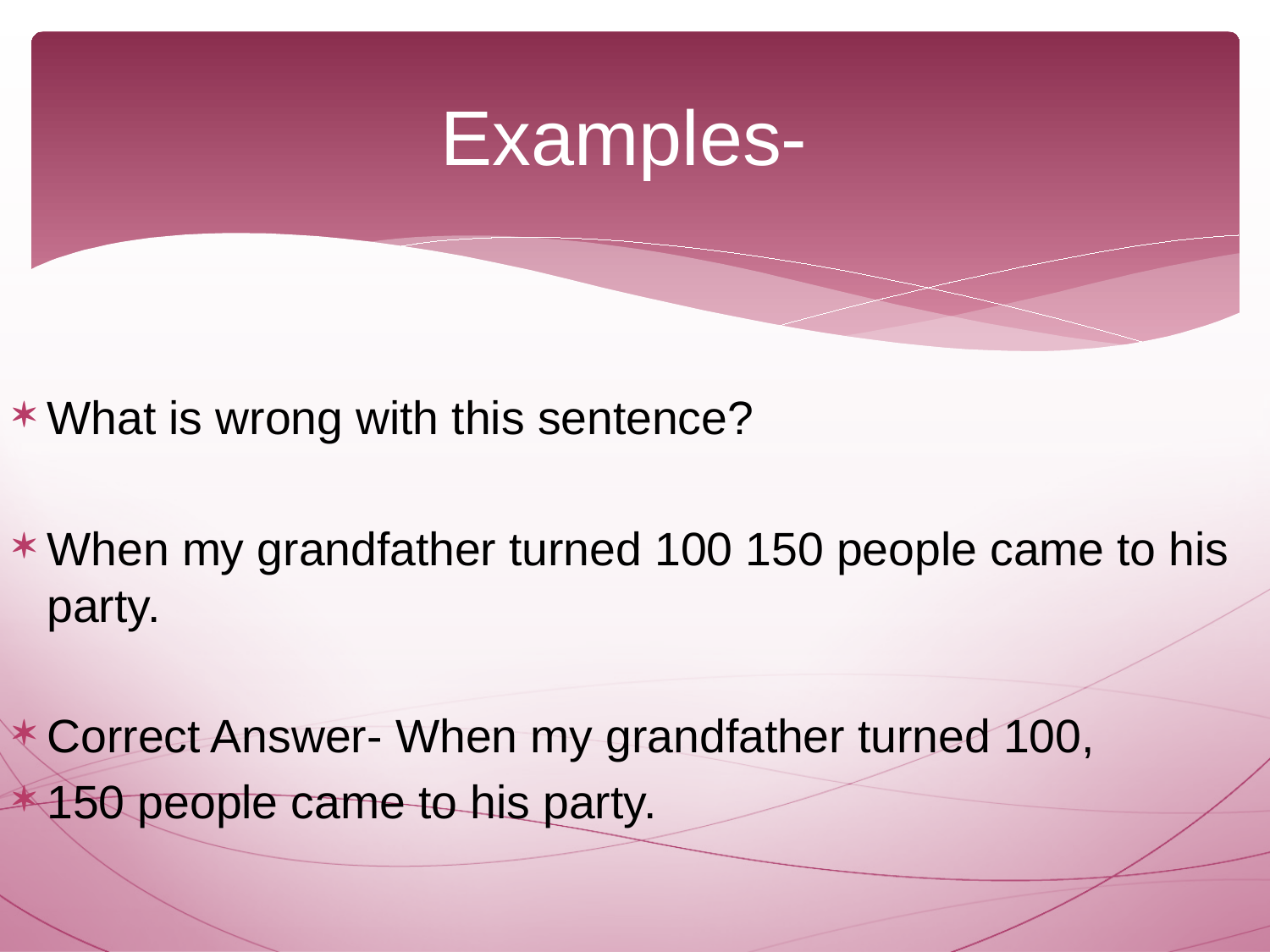

# Examples-

What is wrong with this sentence?

When my grandfather turned 100 150 people came to his party.

Correct Answer- When my grandfather turned 100,
150 people came to his party.